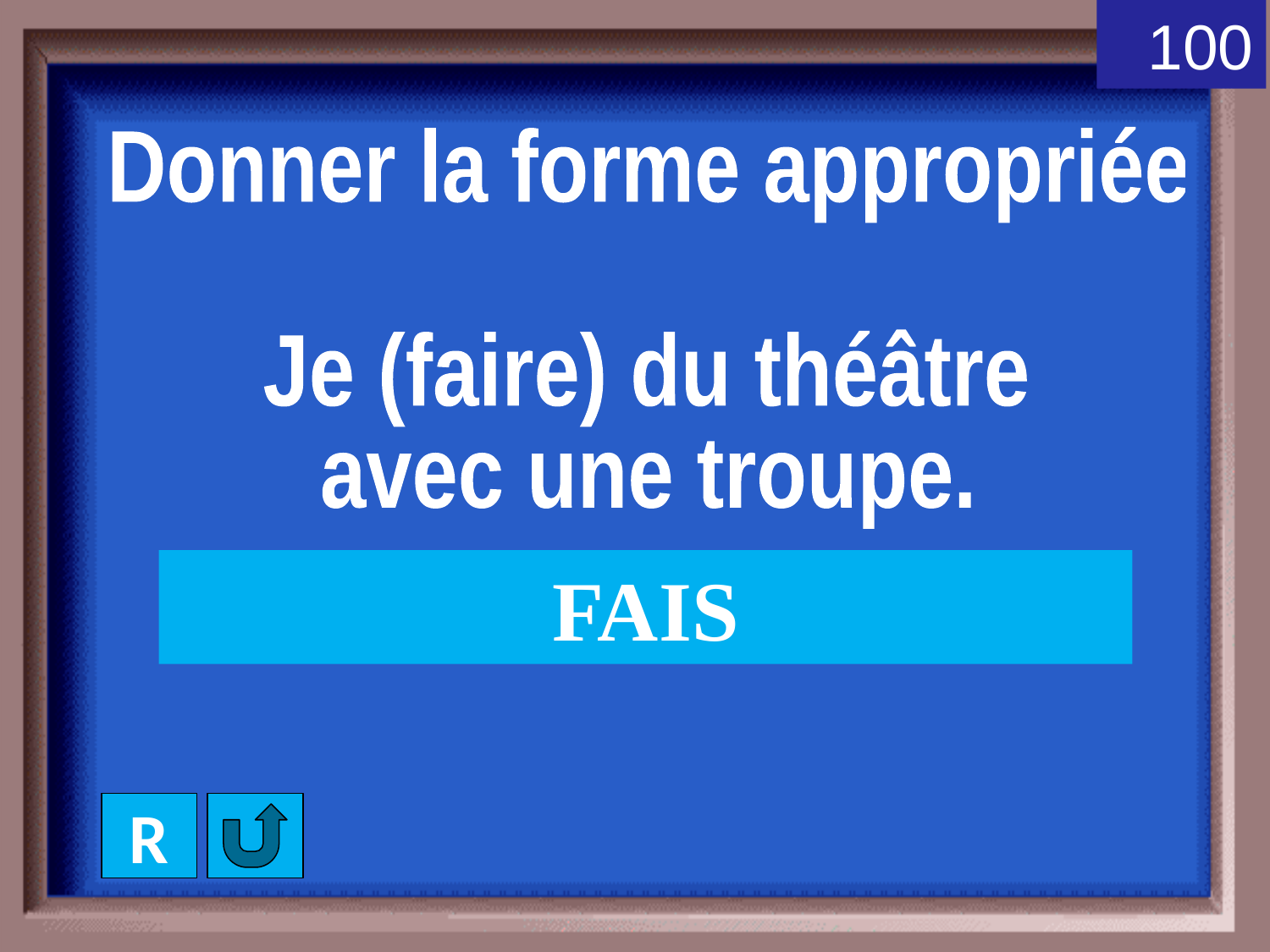

100
Donner la forme appropriée

Je (faire) du théâtre
avec une troupe.
FAIS
R